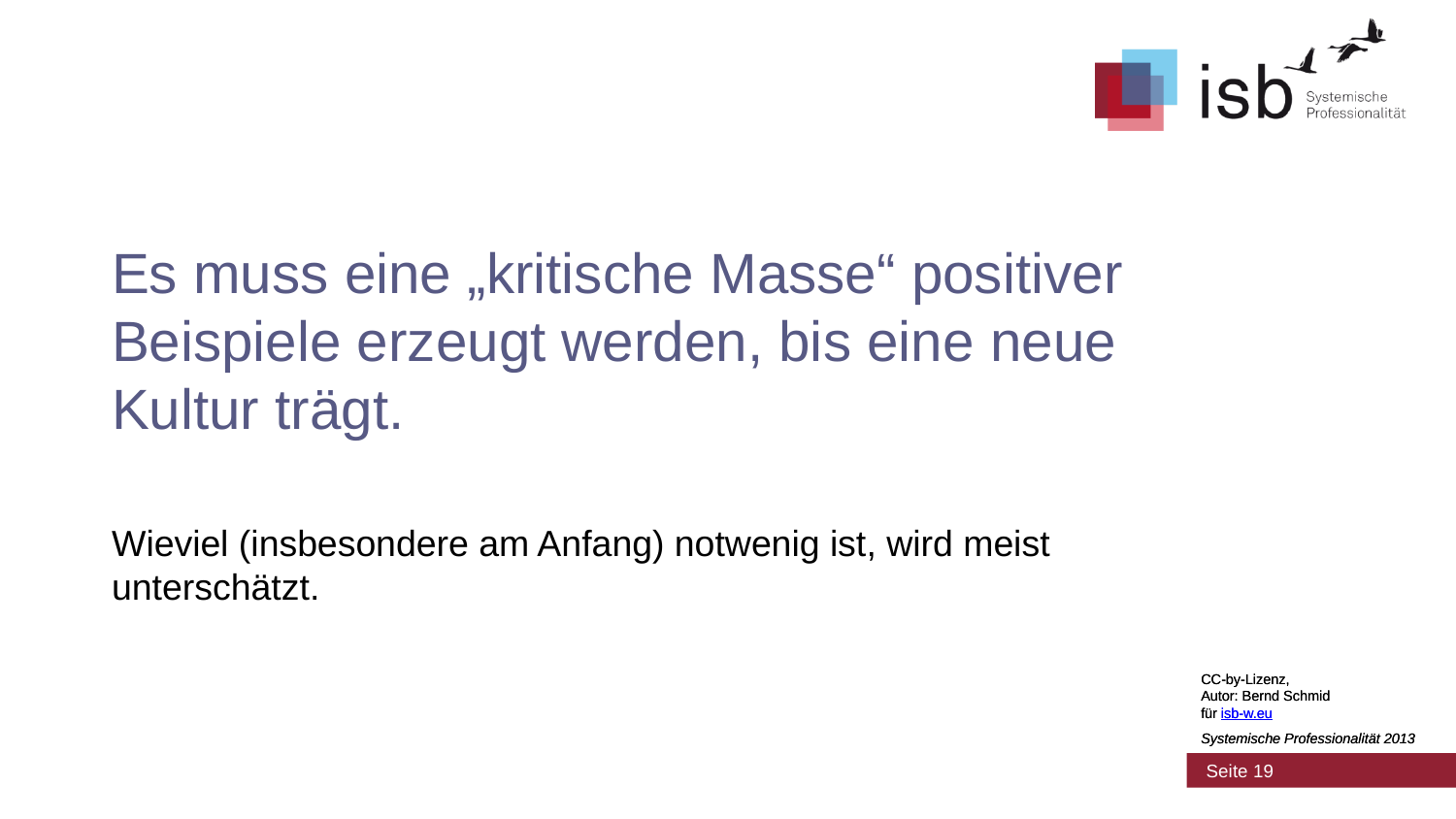

# Es muss eine „kritische Masse“ positiver Beispiele erzeugt werden, bis eine neue Kultur trägt.

Wieviel (insbesondere am Anfang) notwenig ist, wird meist unterschätzt.

CC-by-Lizenz,
Autor: Bernd Schmid
für isb-w.eu
Systemische Professionalität 2013
 Seite 19